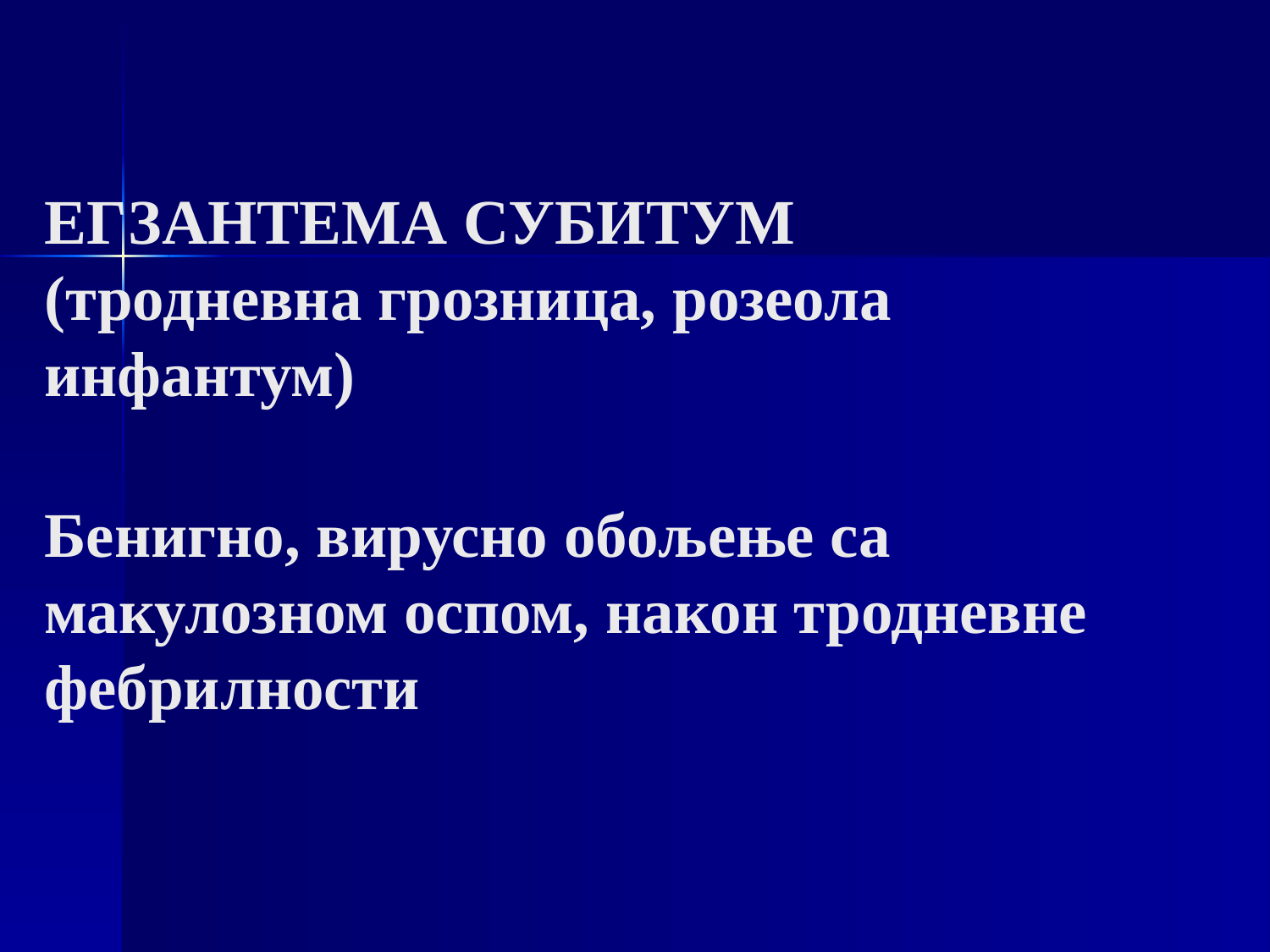

ЕГЗАНТЕМА СУБИТУМ
(тродневна грозница, розеола инфантум)
Бенигно, вирусно обољење са макулозном оспом, након тродневне фебрилности